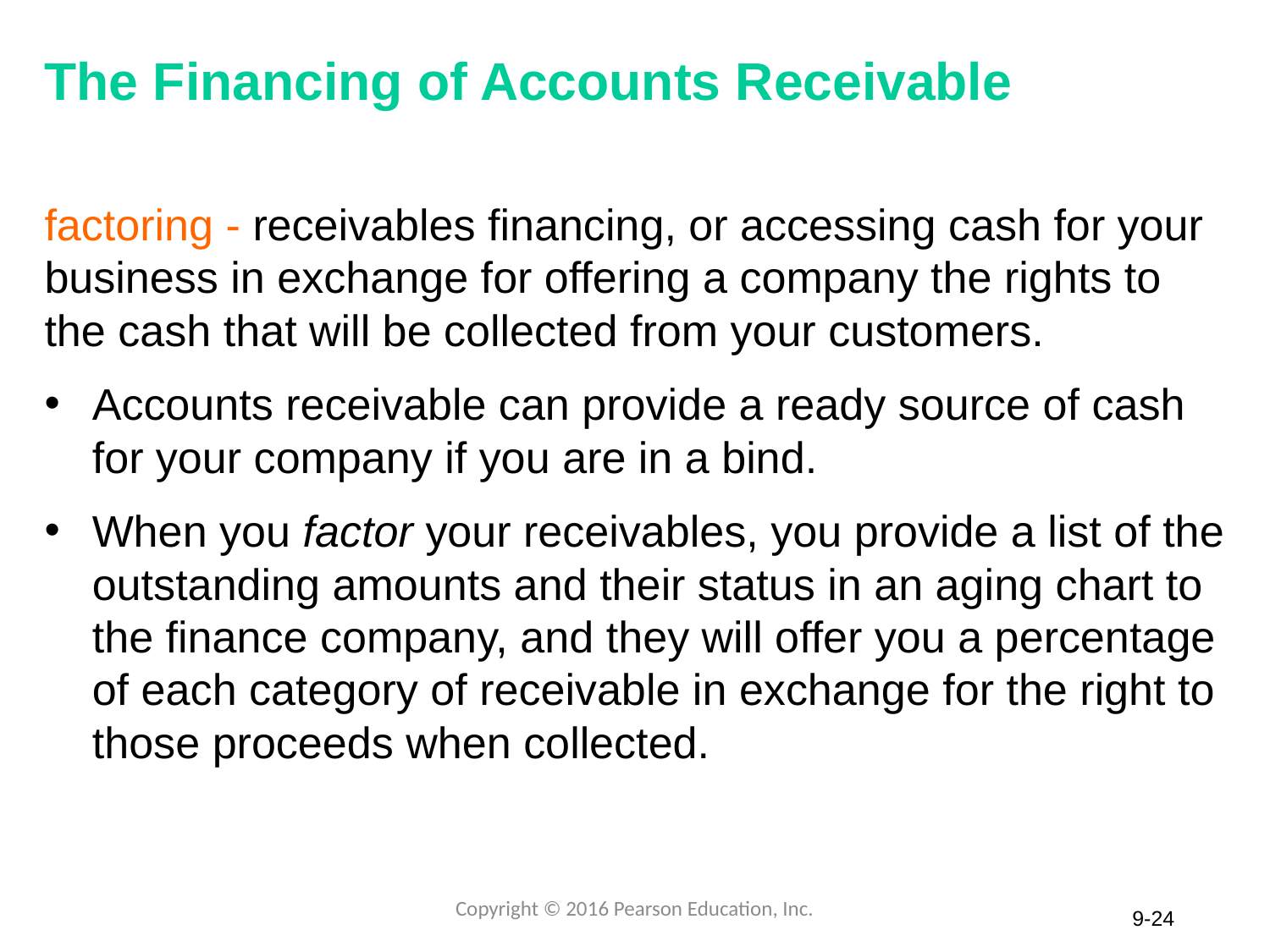

# The Financing of Accounts Receivable
factoring - receivables financing, or accessing cash for your business in exchange for offering a company the rights to the cash that will be collected from your customers.

Accounts receivable can provide a ready source of cash for your company if you are in a bind.

When you factor your receivables, you provide a list of the outstanding amounts and their status in an aging chart to the finance company, and they will offer you a percentage of each category of receivable in exchange for the right to those proceeds when collected.
Copyright © 2016 Pearson Education, Inc.